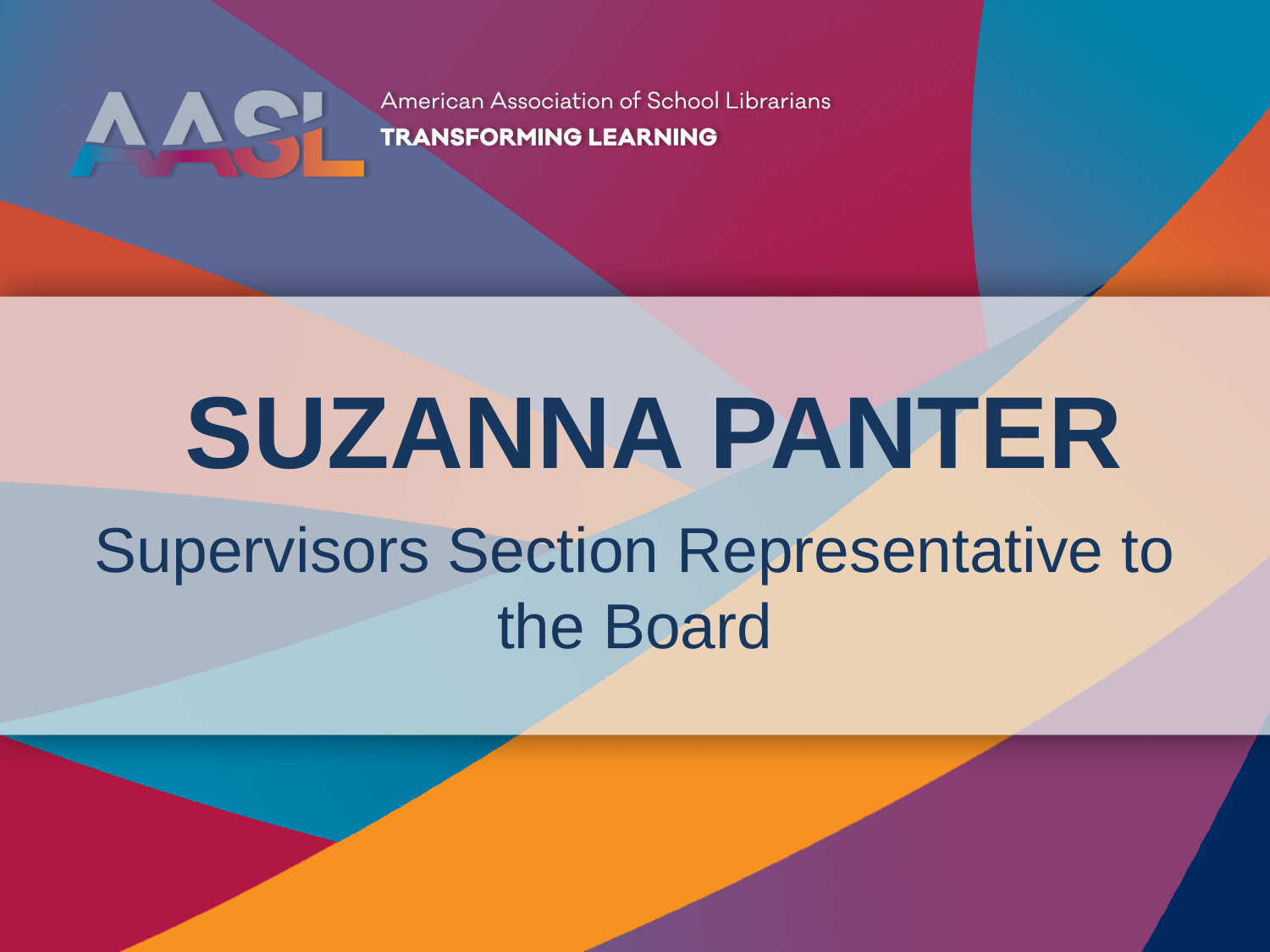

# Suzanna panter
Supervisors Section Representative to the Board